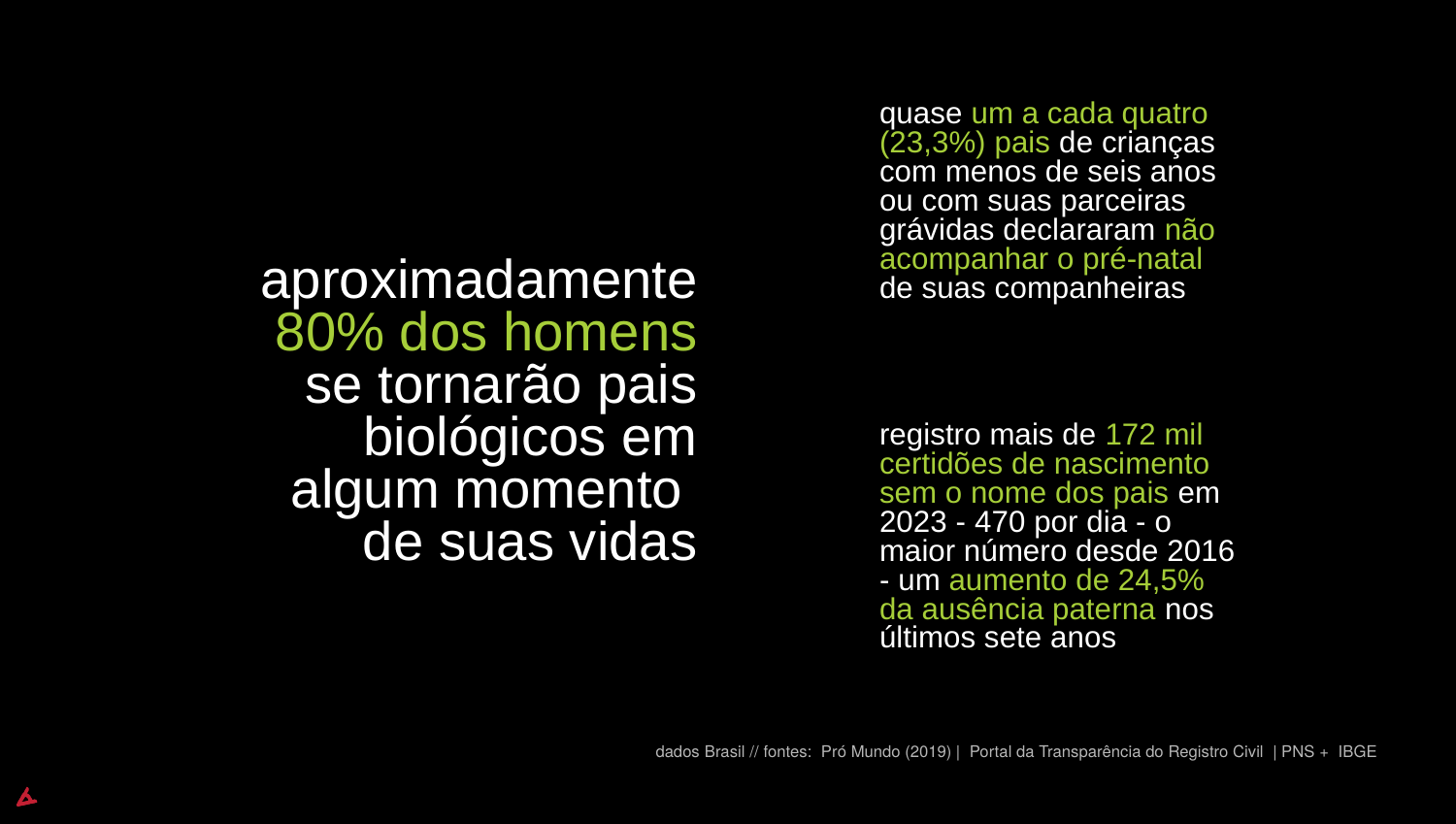

quase um a cada quatro (23,3%) pais de crianças com menos de seis anos ou com suas parceiras grávidas declararam não acompanhar o pré-natal de suas companheiras
Segundo o Relatório A Situação da Paternidade no Brasil Tempo de Agir 2019 (Pró Mundo), aproximadamente 80% dos homens se tornarão pais biológicos em algum momento de suas vidas

O Brasil registrou mais de 172 mil certidões de nascimento sem o nome dos pais em 2023, o maior número desde 2016. A série histórica aponta para um aumento de 24,5% da ausência paterna nos últimos sete anos. Os números foram obtidos por meio de um levantamento exclusivo feito pelo R7 com dados do Portal da Transparência do Registro Civil.

Quase um a cada quatro (23,3%) pais de crianças com menos de seis anos ou com suas parceiras grávidas declararam não acompanhar o pré-natal de suas companheiras, mostra levantamento inédito feito dentro da Pesquisa Nacional de Saúde 2019 (PNS), realizada a cada cinco pelo Instituto Brasileiro de Geografia e Estatística (IBGE)
aproximadamente 80% dos homens se tornarão pais biológicos em algum momento
de suas vidas
registro mais de 172 mil certidões de nascimento sem o nome dos pais em 2023 - 470 por dia - o maior número desde 2016 - um aumento de 24,5% da ausência paterna nos últimos sete anos

dados Brasil // fontes:  Pró Mundo (2019) |  Portal da Transparência do Registro Civil  | PNS +  IBGE